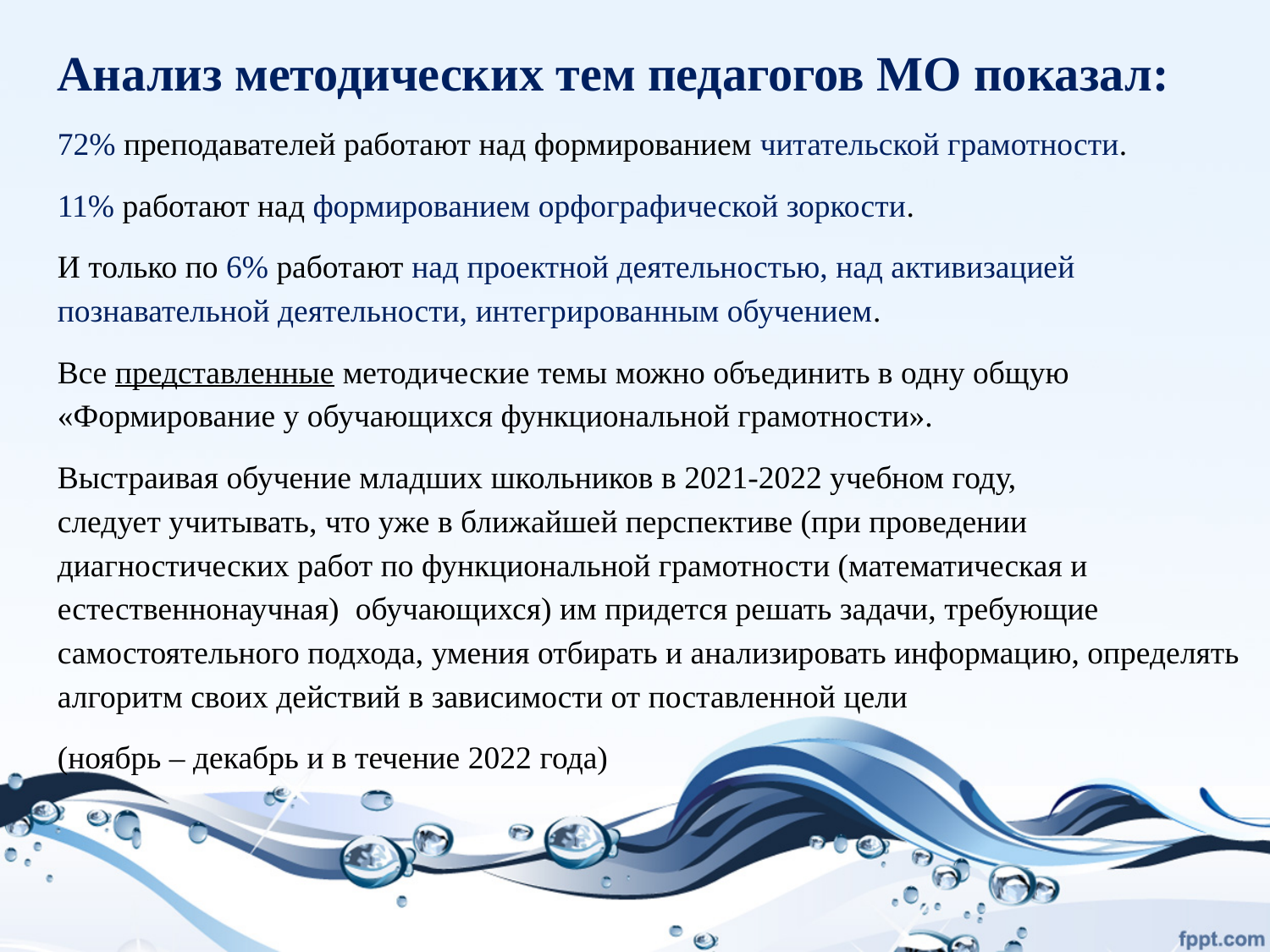

Анализ методических тем педагогов МО показал:
72% преподавателей работают над формированием читательской грамотности.
11% работают над формированием орфографической зоркости.
И только по 6% работают над проектной деятельностью, над активизацией познавательной деятельности, интегрированным обучением.
Все представленные методические темы можно объединить в одну общую «Формирование у обучающихся функциональной грамотности».
Выстраивая обучение младших школьников в 2021-2022 учебном году,
следует учитывать, что уже в ближайшей перспективе (при проведении
диагностических работ по функциональной грамотности (математическая и естественнонаучная)  обучающихся) им придется решать задачи, требующие самостоятельного подхода, умения отбирать и анализировать информацию, определять алгоритм своих действий в зависимости от поставленной цели
(ноябрь – декабрь и в течение 2022 года)